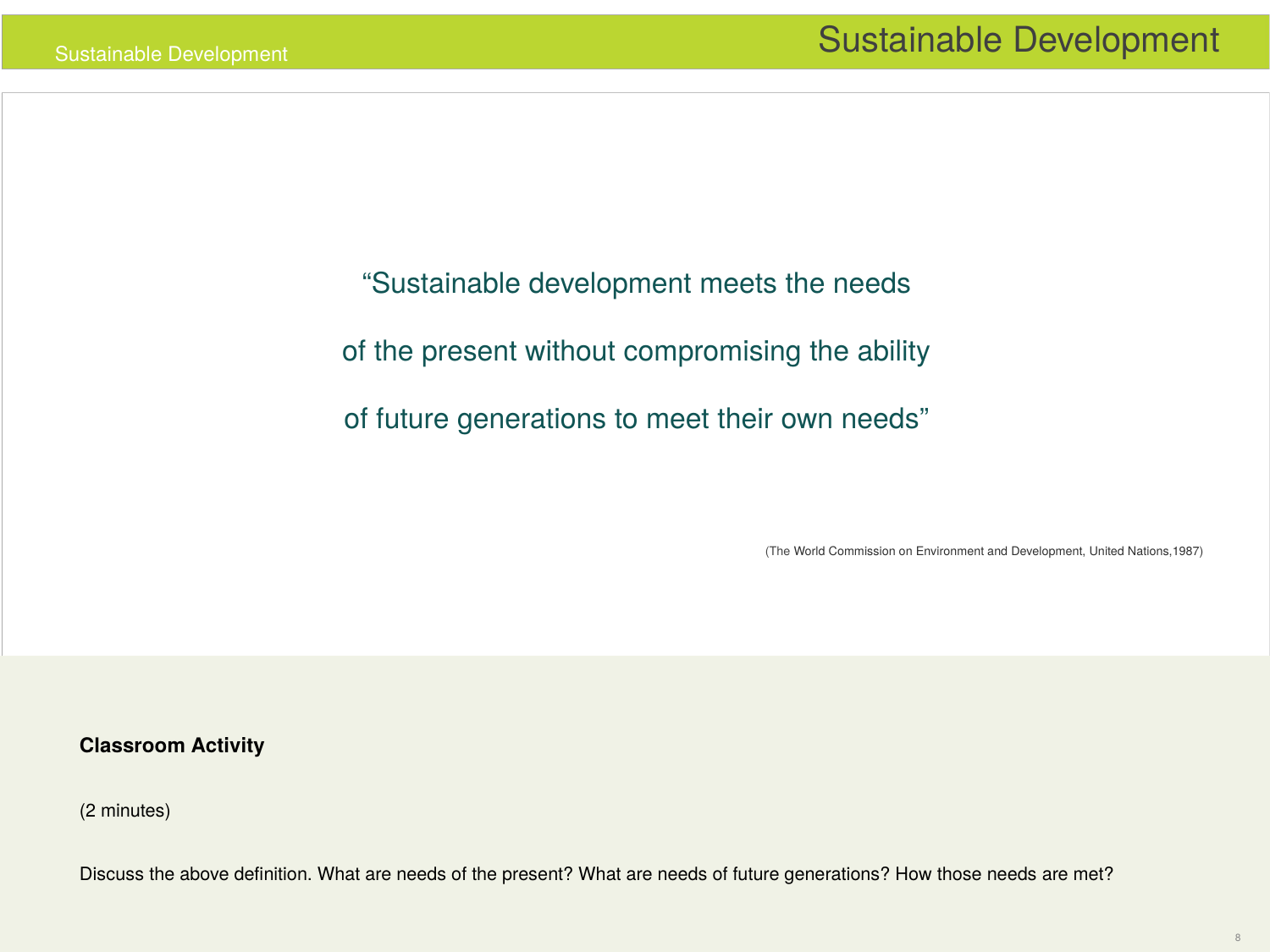

# Sustainable Development
“Sustainable development meets the needs
of the present without compromising the ability
of future generations to meet their own needs”

(The World Commission on Environment and Development, United Nations,1987)

Classroom Activity
(2 minutes)
Discuss the above definition. What are needs of the present? What are needs of future generations? How those needs are met?
8